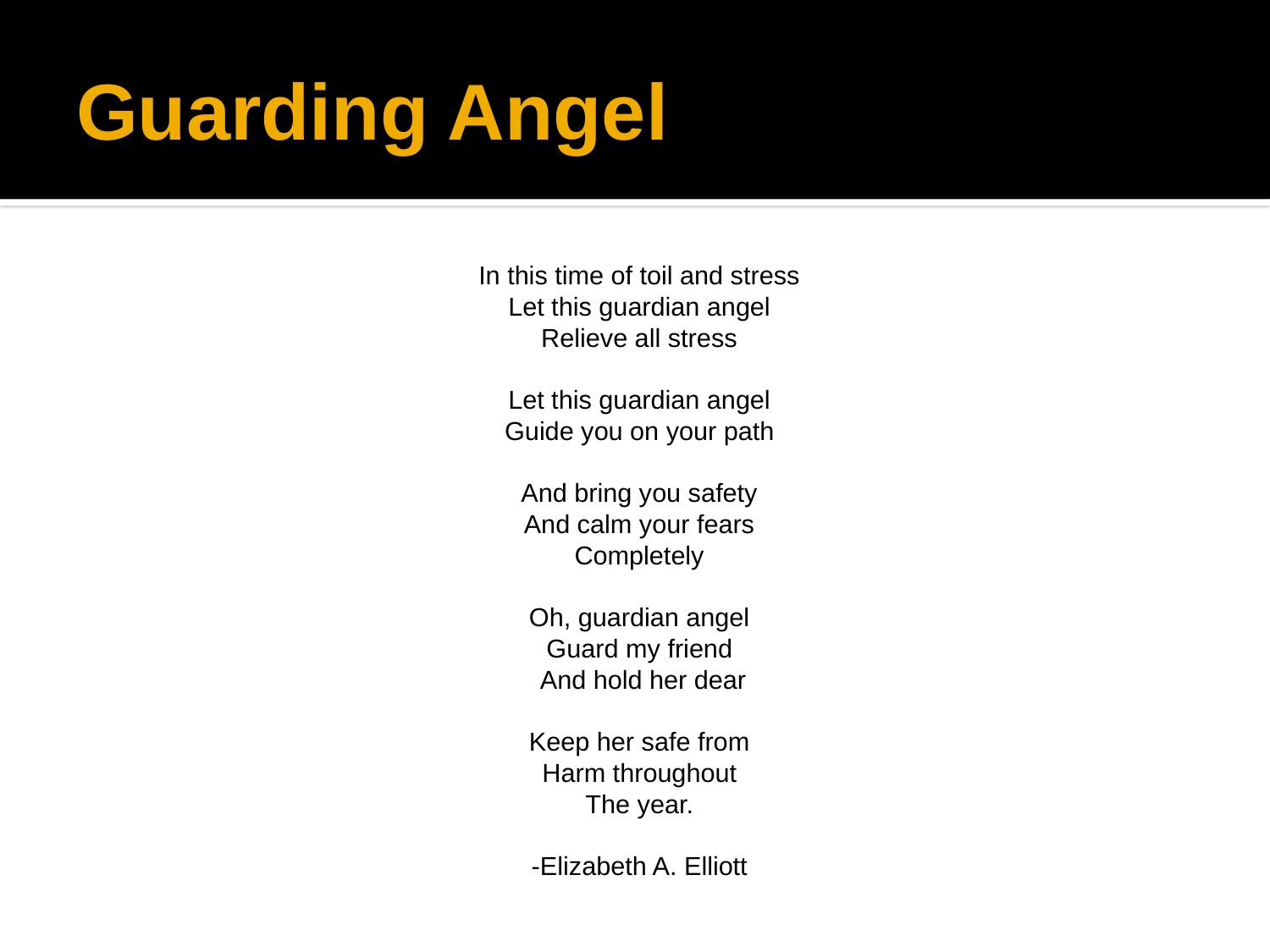

# Guarding Angel
In this time of toil and stress
Let this guardian angel
Relieve all stress

Let this guardian angel
Guide you on your path

And bring you safety
And calm your fears
Completely

Oh, guardian angel
Guard my friend
 And hold her dear

Keep her safe from
Harm throughout
The year.

-Elizabeth A. Elliott